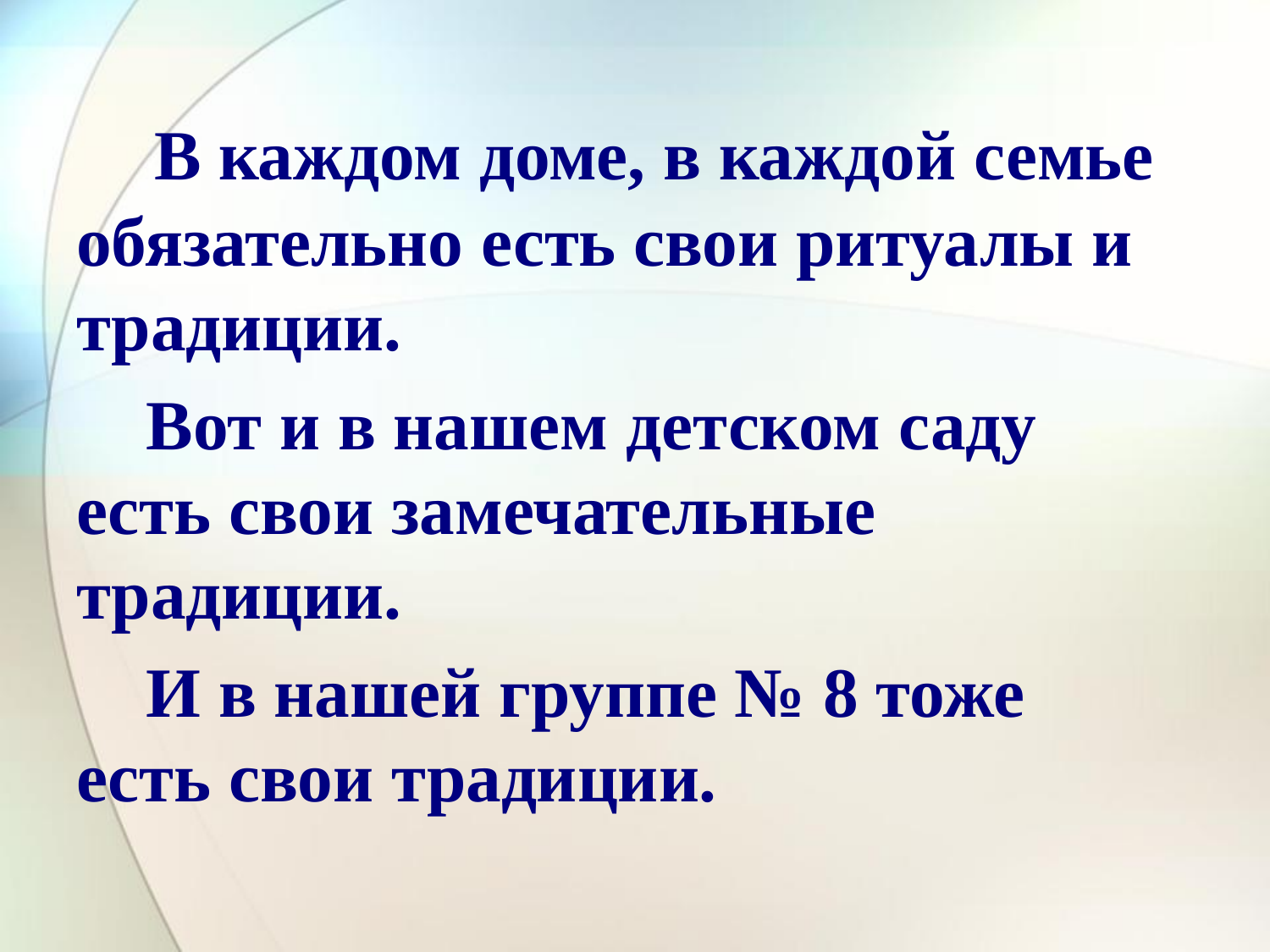

В каждом доме, в каждой семье обязательно есть свои ритуалы и традиции.
    Вот и в нашем детском саду есть свои замечательные традиции.
    И в нашей группе № 8 тоже есть свои традиции.